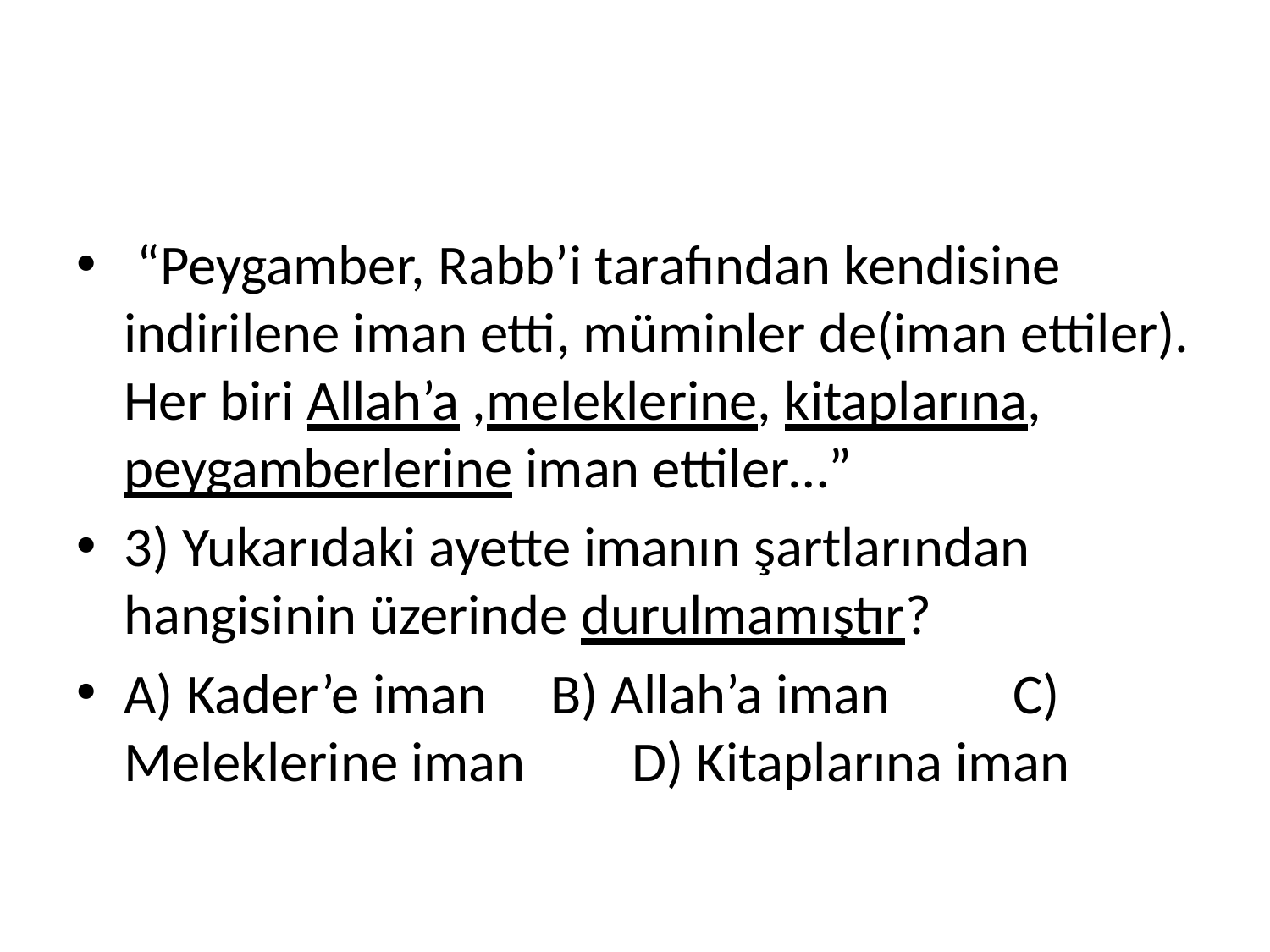

#
 “Peygamber, Rabb’i tarafından kendisine indirilene iman etti, müminler de(iman ettiler). Her biri Allah’a ,meleklerine, kitaplarına, peygamberlerine iman ettiler…”
3) Yukarıdaki ayette imanın şartlarından hangisinin üzerinde durulmamıştır?
A) Kader’e iman     B) Allah’a iman	C)  Meleklerine iman	D) Kitaplarına iman